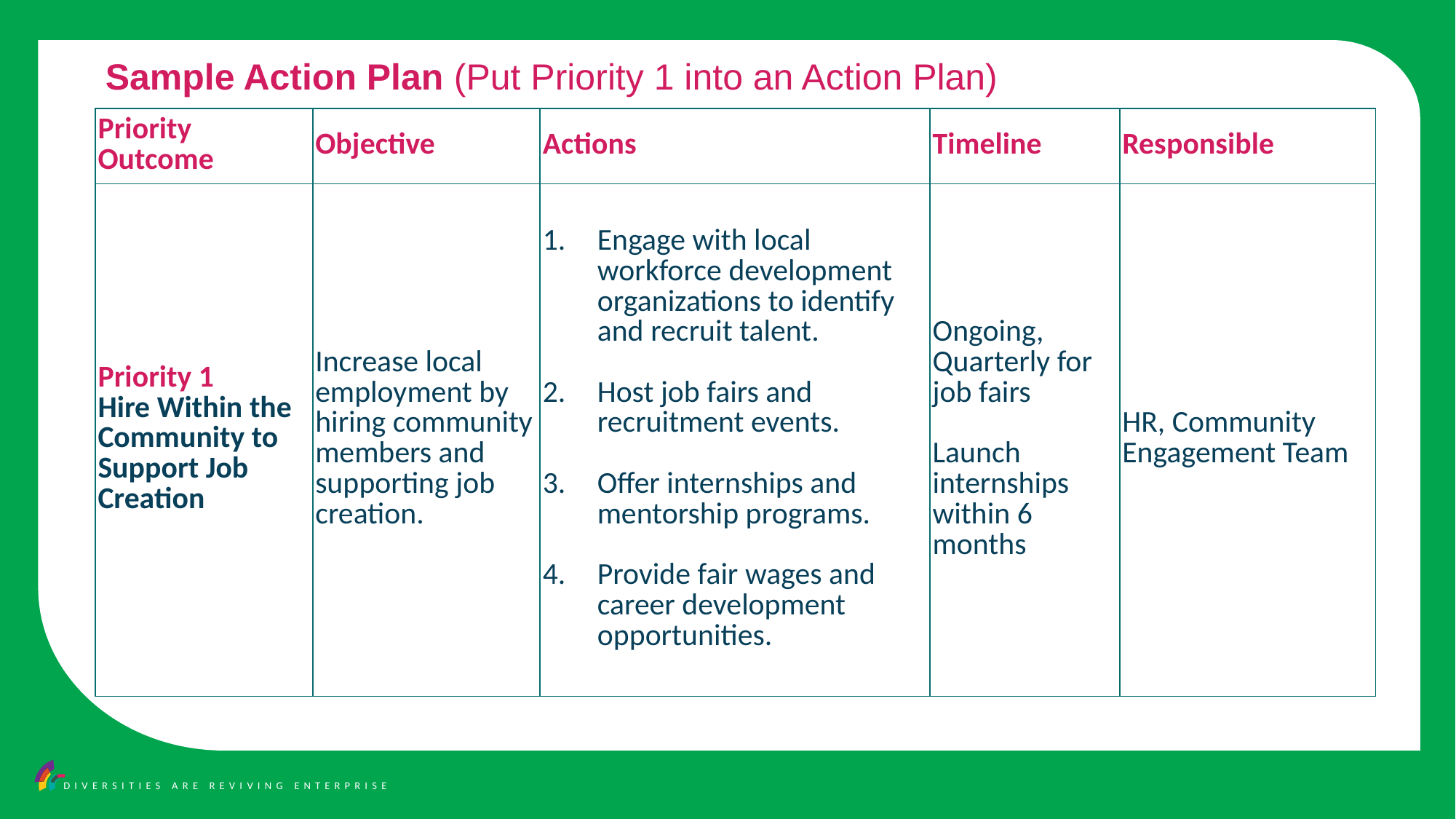

Sample Action Plan (Put Priority 1 into an Action Plan)
| Priority Outcome | Objective | Actions | Timeline | Responsible |
| --- | --- | --- | --- | --- |
| Priority 1 Hire Within the Community to Support Job Creation | Increase local employment by hiring community members and supporting job creation. | Engage with local workforce development organizations to identify and recruit talent. Host job fairs and recruitment events. Offer internships and mentorship programs. Provide fair wages and career development opportunities. | Ongoing, Quarterly for job fairs Launch internships within 6 months | HR, Community Engagement Team |
Action Plan